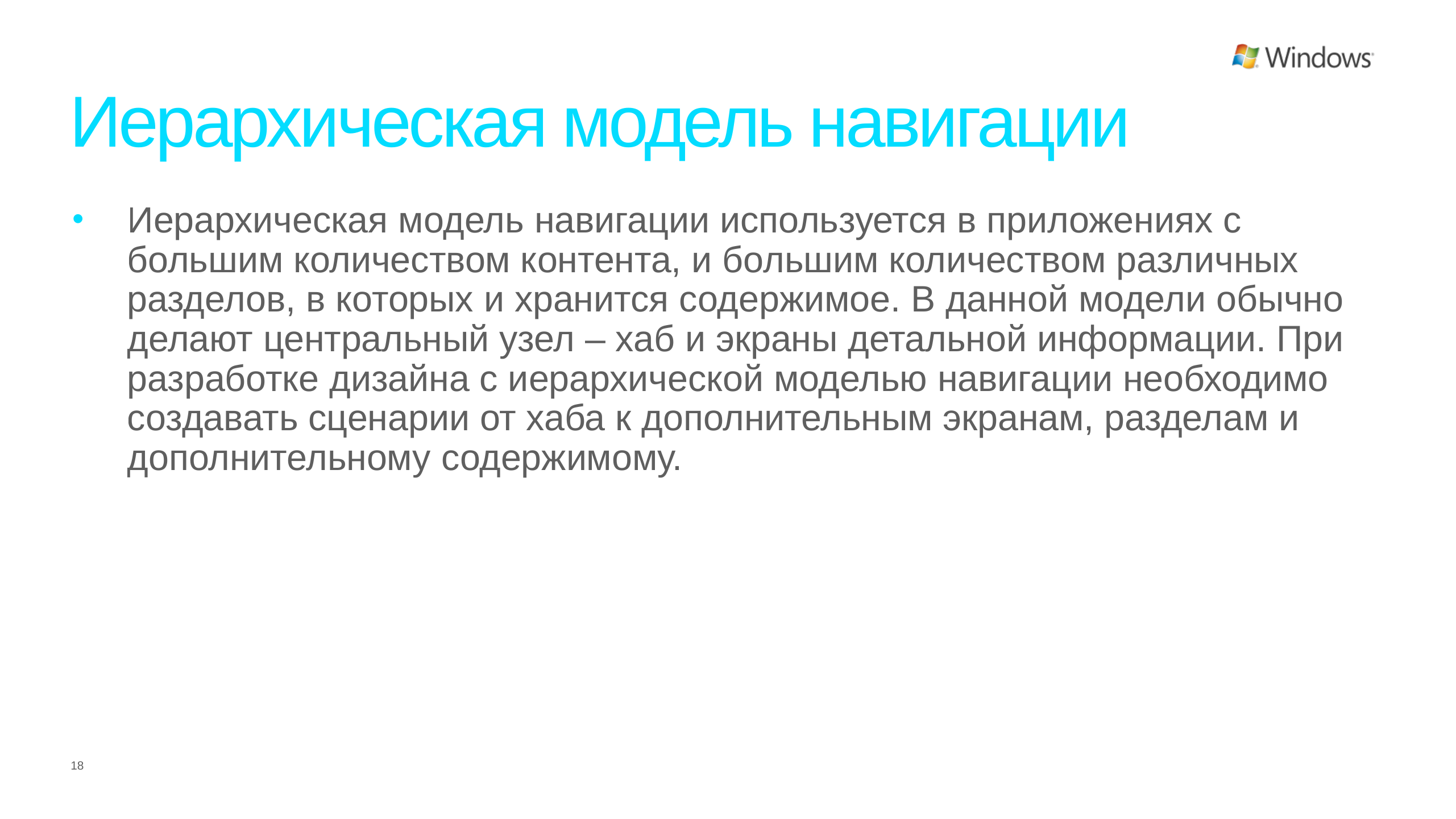

# Иерархическая модель навигации
Иерархическая модель навигации используется в приложениях с большим количеством контента, и большим количеством различных разделов, в которых и хранится содержимое. В данной модели обычно делают центральный узел – хаб и экраны детальной информации. При разработке дизайна с иерархической моделью навигации необходимо создавать сценарии от хаба к дополнительным экранам, разделам и дополнительному содержимому.